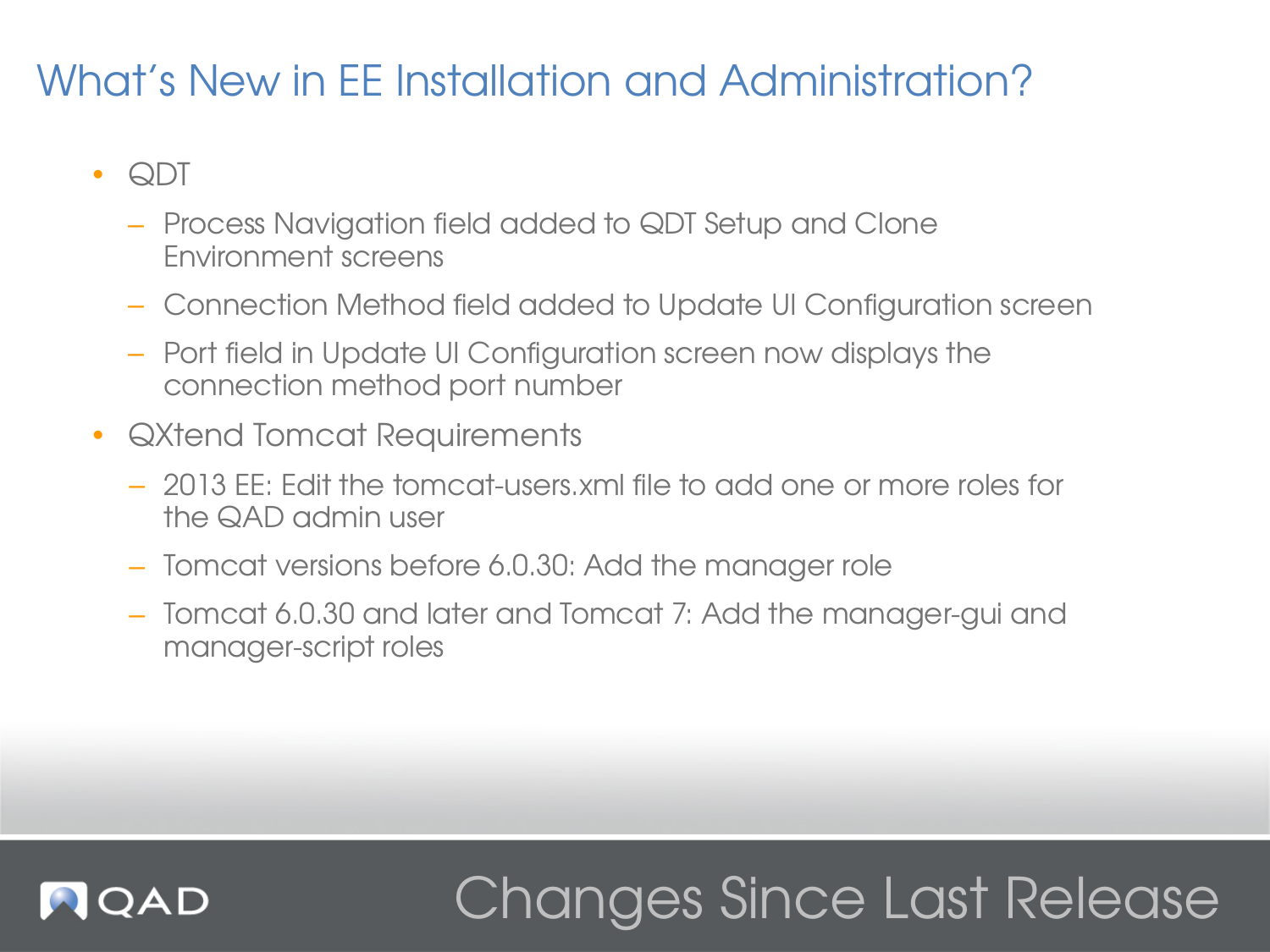

What’s New in EE Installation and Administration?
QDT
Process Navigation field added to QDT Setup and Clone Environment screens
Connection Method field added to Update UI Configuration screen
Port field in Update UI Configuration screen now displays the connection method port number
QXtend Tomcat Requirements
2013 EE: Edit the tomcat-users.xml file to add one or more roles for the QAD admin user
Tomcat versions before 6.0.30: Add the manager role
Tomcat 6.0.30 and later and Tomcat 7: Add the manager-gui and manager-script roles

# Changes Since Last Release